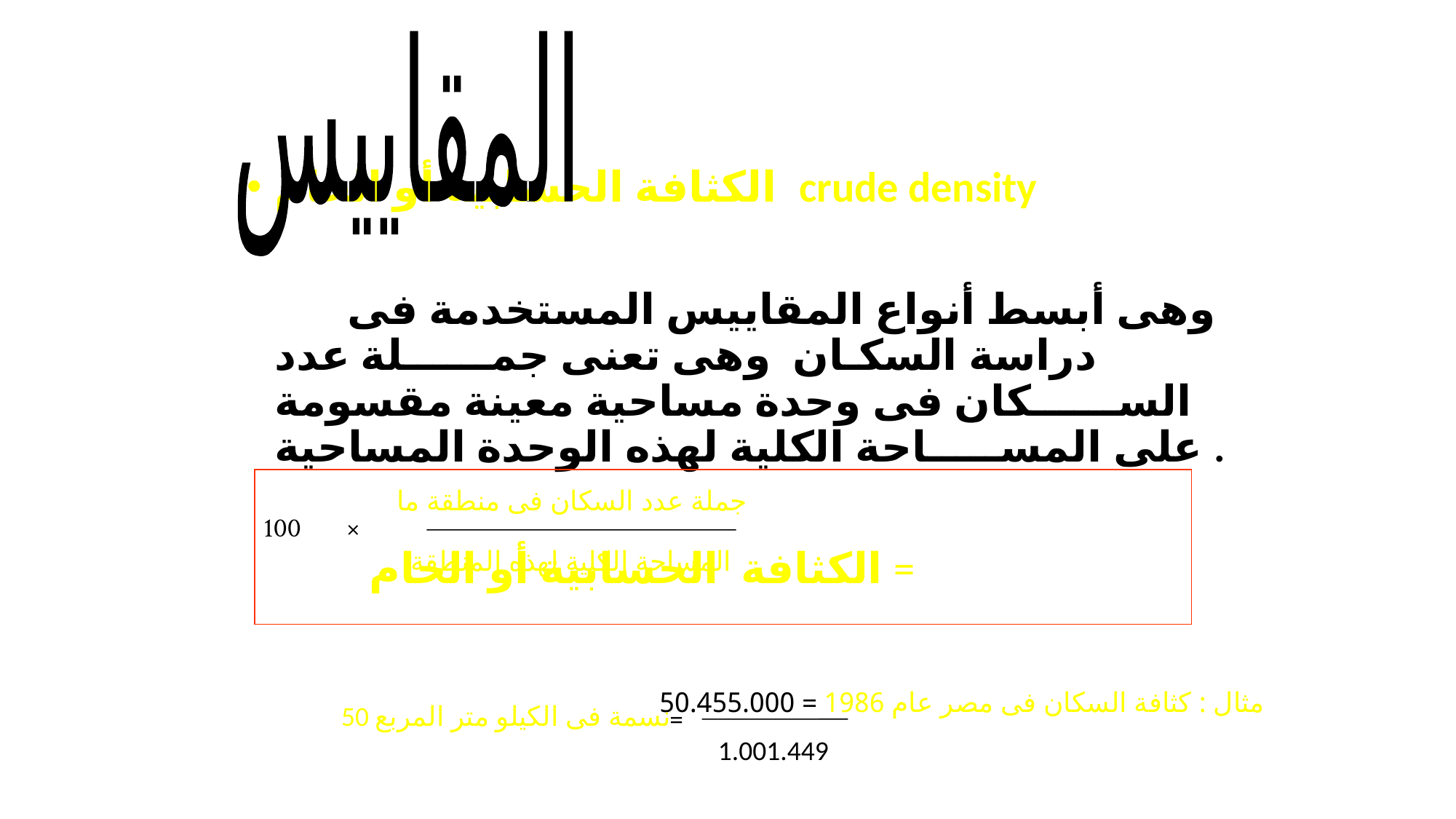

المقاييس
#
الكثافة الحسابية أو الخام  crude density

         وهى أبسط أنواع المقاييس المستخدمة فى دراسة السكـان  وهى تعنى جمــــــلة عدد الســــــكان فى وحدة مساحية معينة مقسومة على المســـــاحة الكلية لهذه الوحدة المساحية .

           الكثافة  الحسابية أو الخام =

جملة عدد السكان فى منطقة ما
100
×

المساحة الكلية لهذه المنطقة

مثال : كثافة السكان فى مصر عام 1986 = 50.455.000
50 نسمة فى الكيلو متر المربع
=

1.001.449